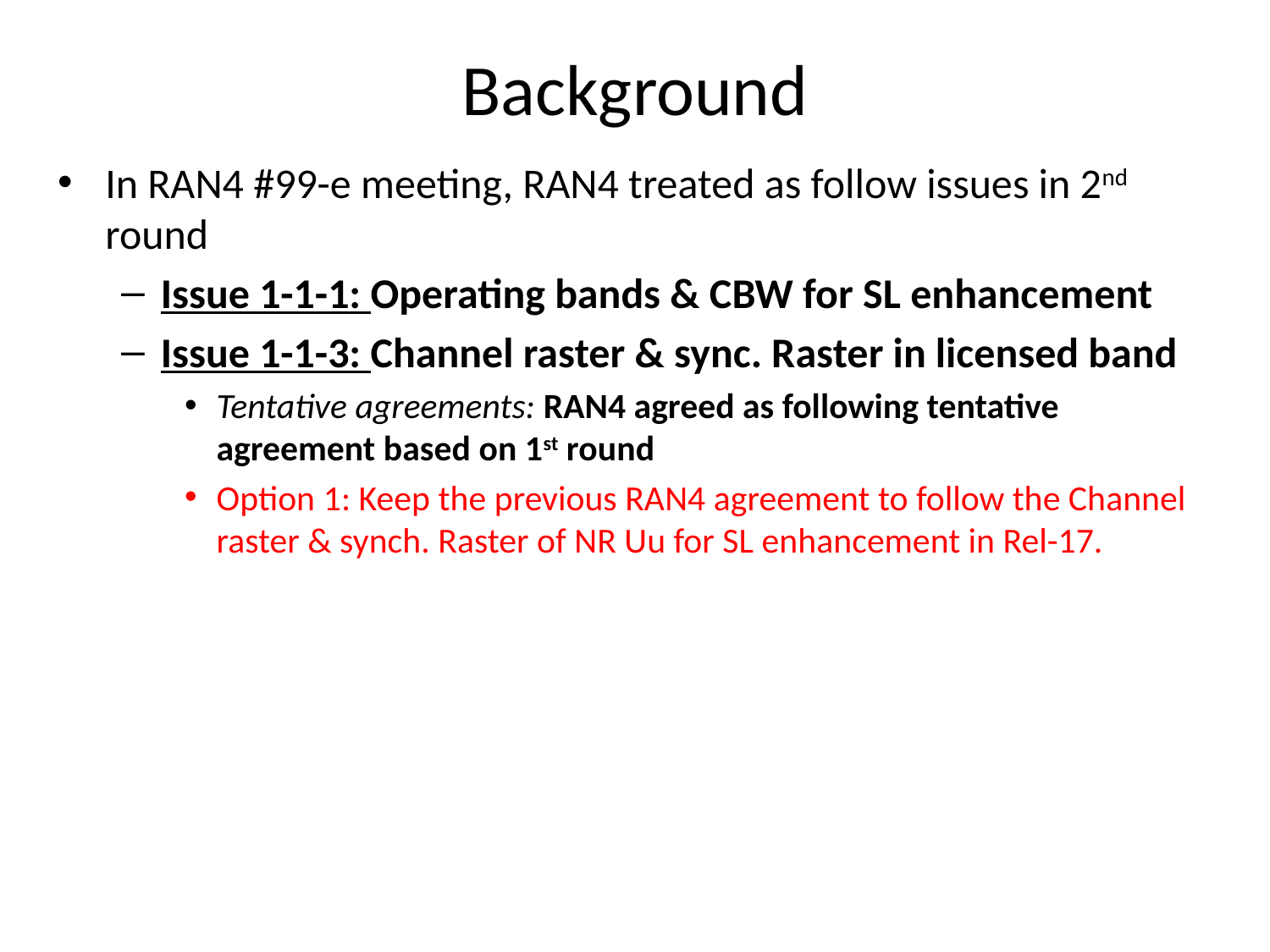

# Background
In RAN4 #99-e meeting, RAN4 treated as follow issues in 2nd round
Issue 1-1-1: Operating bands & CBW for SL enhancement
Issue 1-1-3: Channel raster & sync. Raster in licensed band
Tentative agreements: RAN4 agreed as following tentative agreement based on 1st round
Option 1: Keep the previous RAN4 agreement to follow the Channel raster & synch. Raster of NR Uu for SL enhancement in Rel-17.